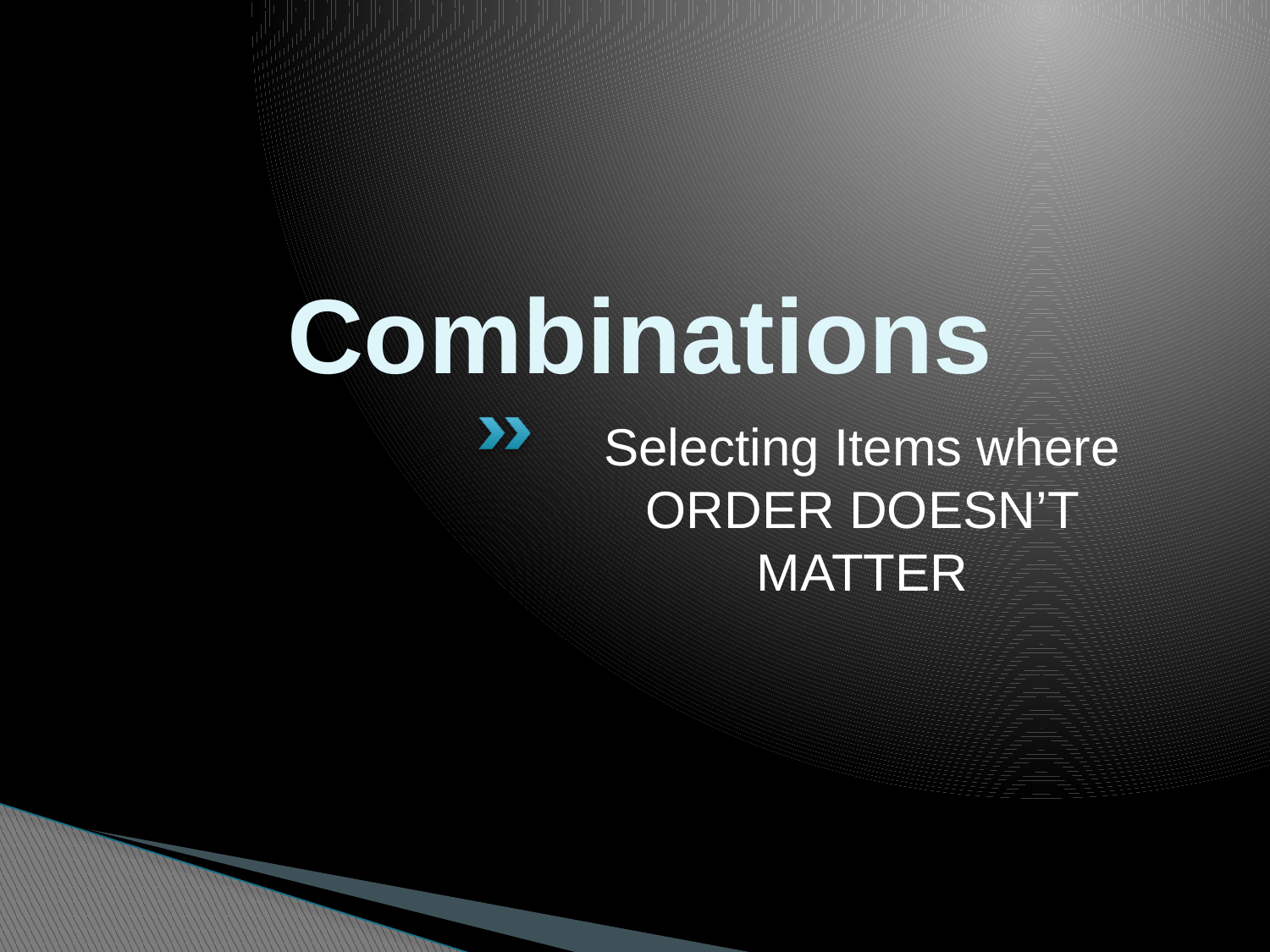

# Combinations
Selecting Items where ORDER DOESN’T MATTER